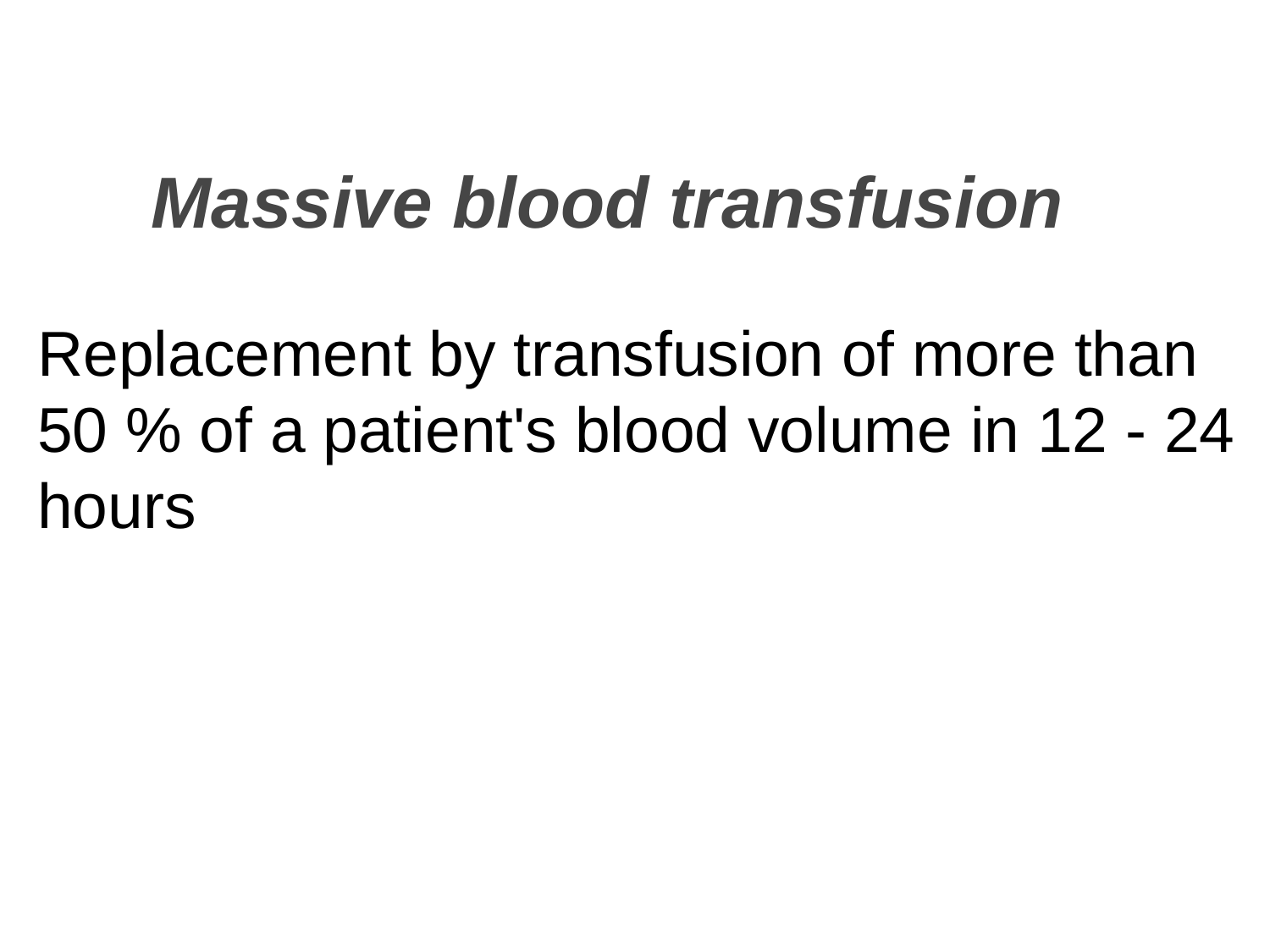

# Massive blood transfusion
Replacement by transfusion of more than 50 % of a patient's blood volume in 12 - 24 hours